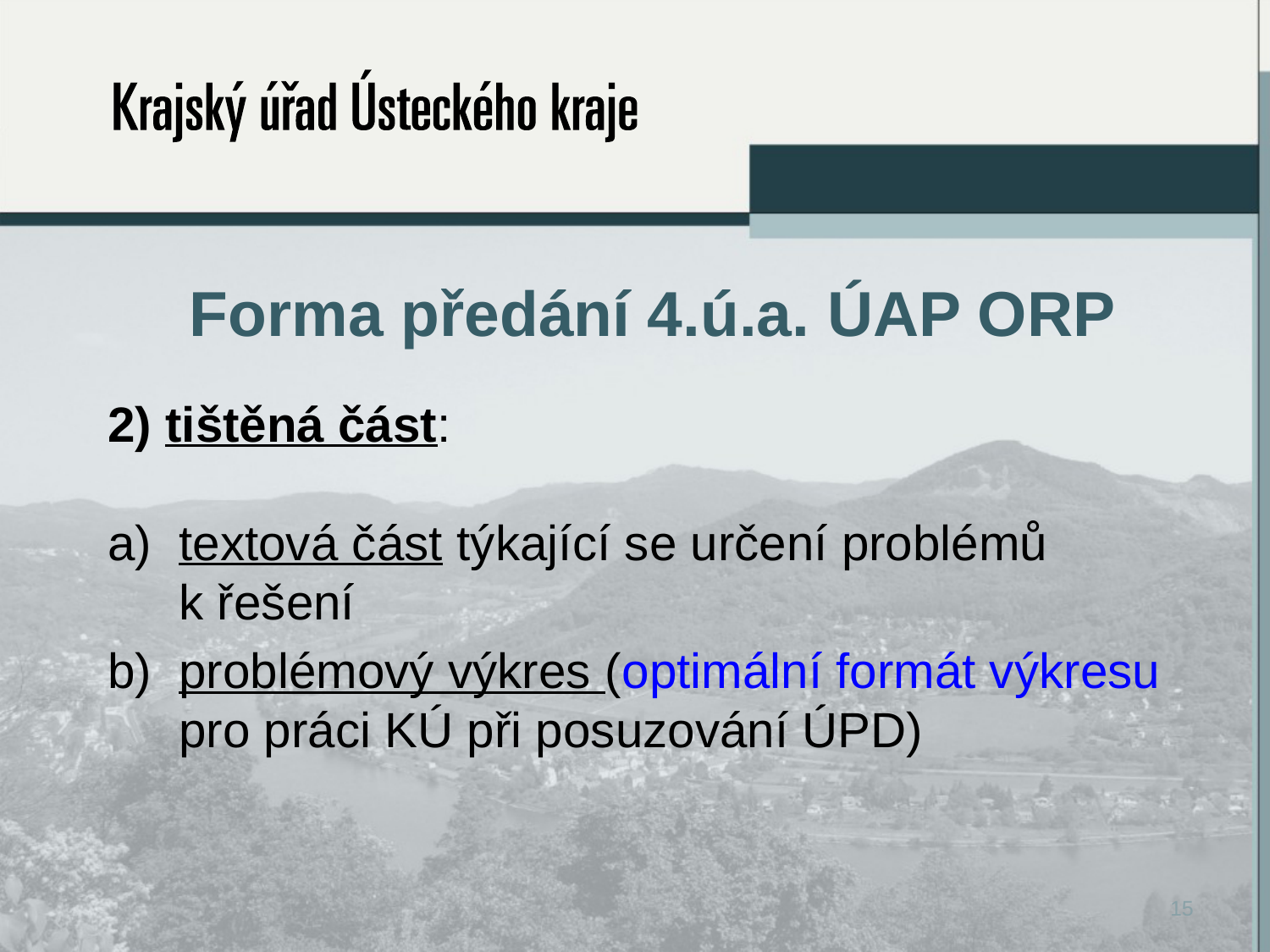

# Forma předání 4.ú.a. ÚAP ORP
2) tištěná část:

textová část týkající se určení problémů
k řešení
problémový výkres (optimální formát výkresu pro práci KÚ při posuzování ÚPD)
15